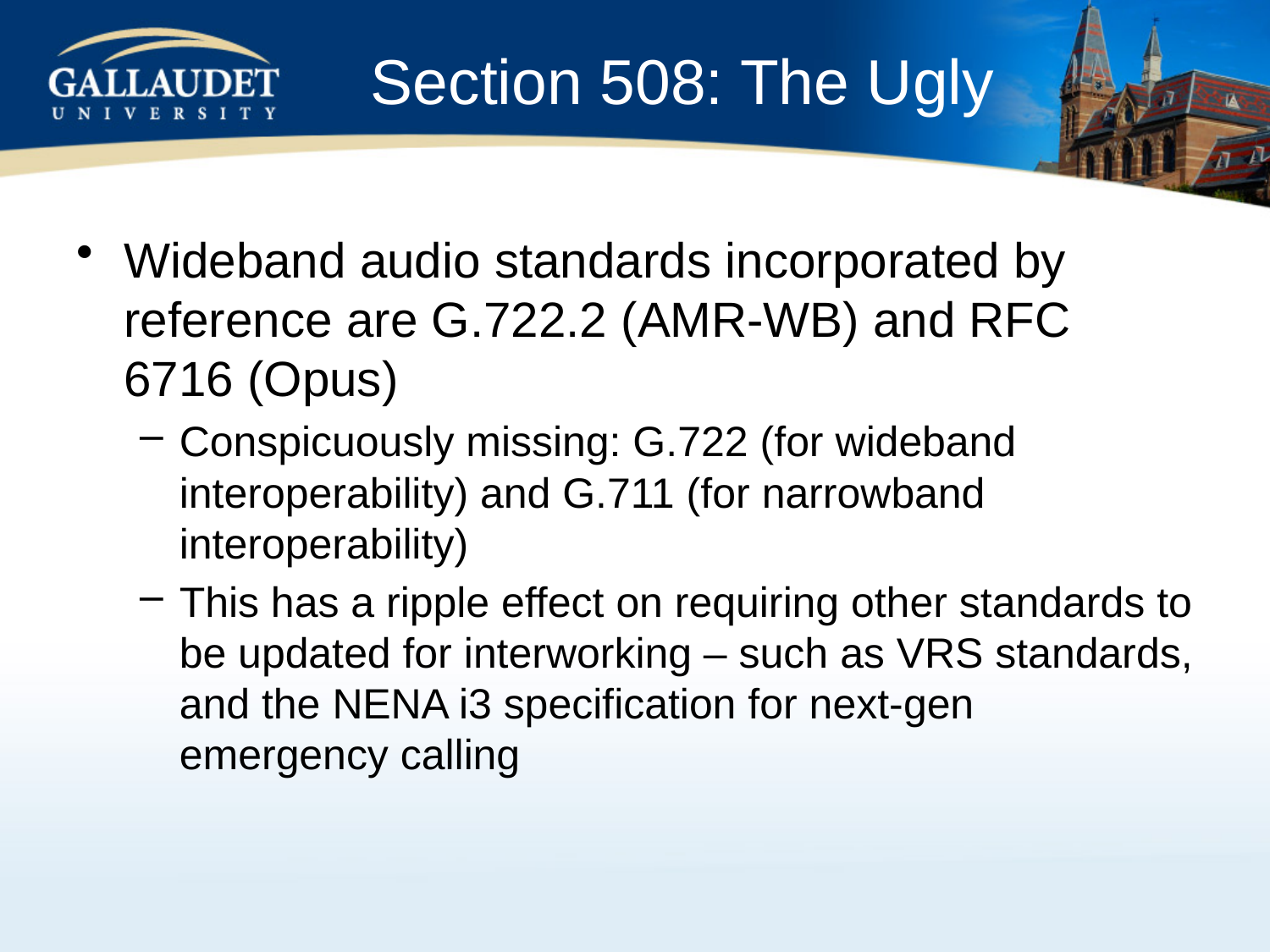

# Section 508: The Ugly
Wideband audio standards incorporated by reference are G.722.2 (AMR-WB) and RFC 6716 (Opus)
Conspicuously missing: G.722 (for wideband interoperability) and G.711 (for narrowband interoperability)
This has a ripple effect on requiring other standards to be updated for interworking – such as VRS standards, and the NENA i3 specification for next-gen emergency calling